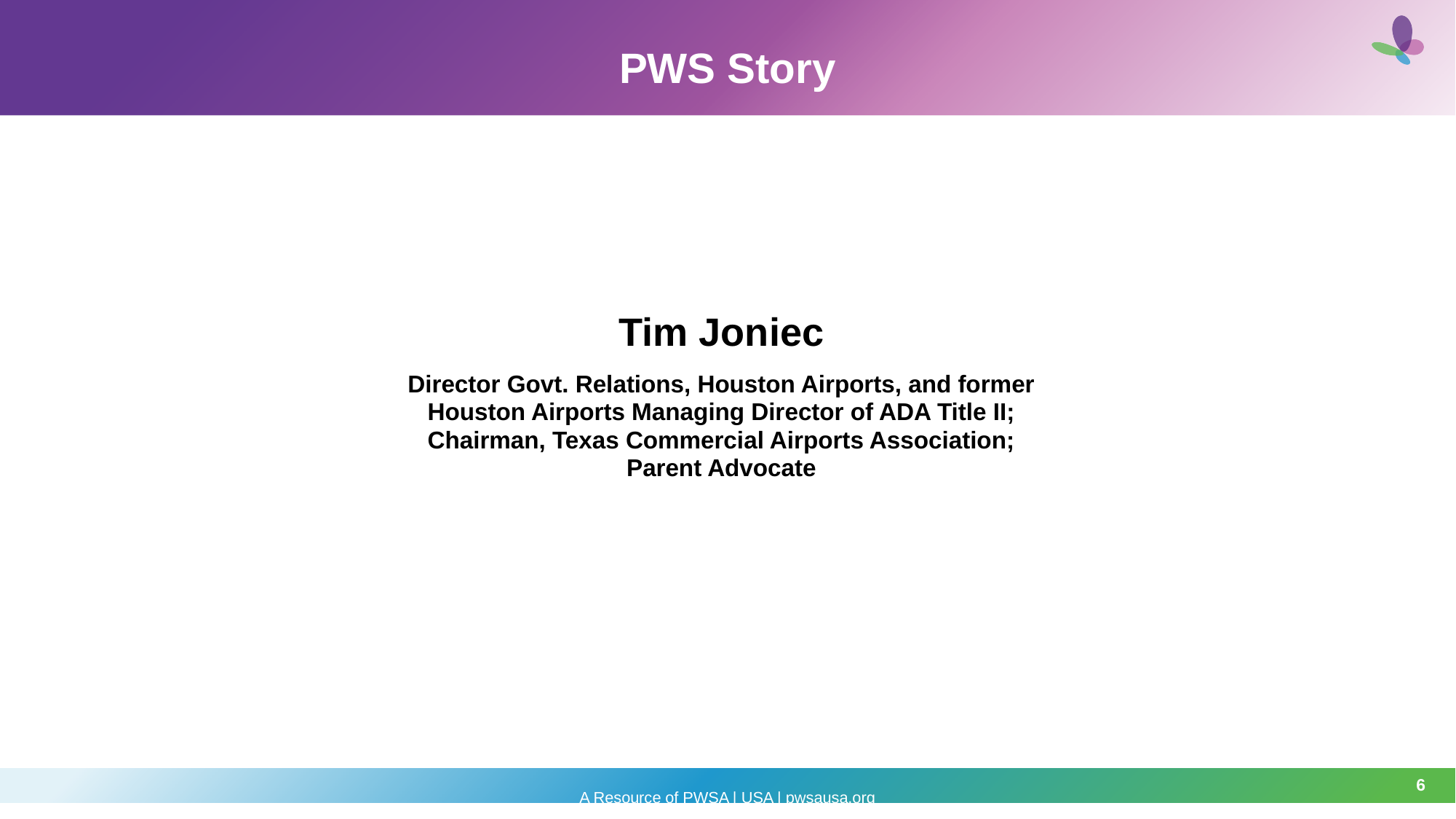

# PWS Story
Tim Joniec
Director Govt. Relations, Houston Airports, and former Houston Airports Managing Director of ADA Title II; Chairman, Texas Commercial Airports Association; Parent Advocate

{TEXT}
Q&A
Introductions
PWS Overview
Policy Proposal
6